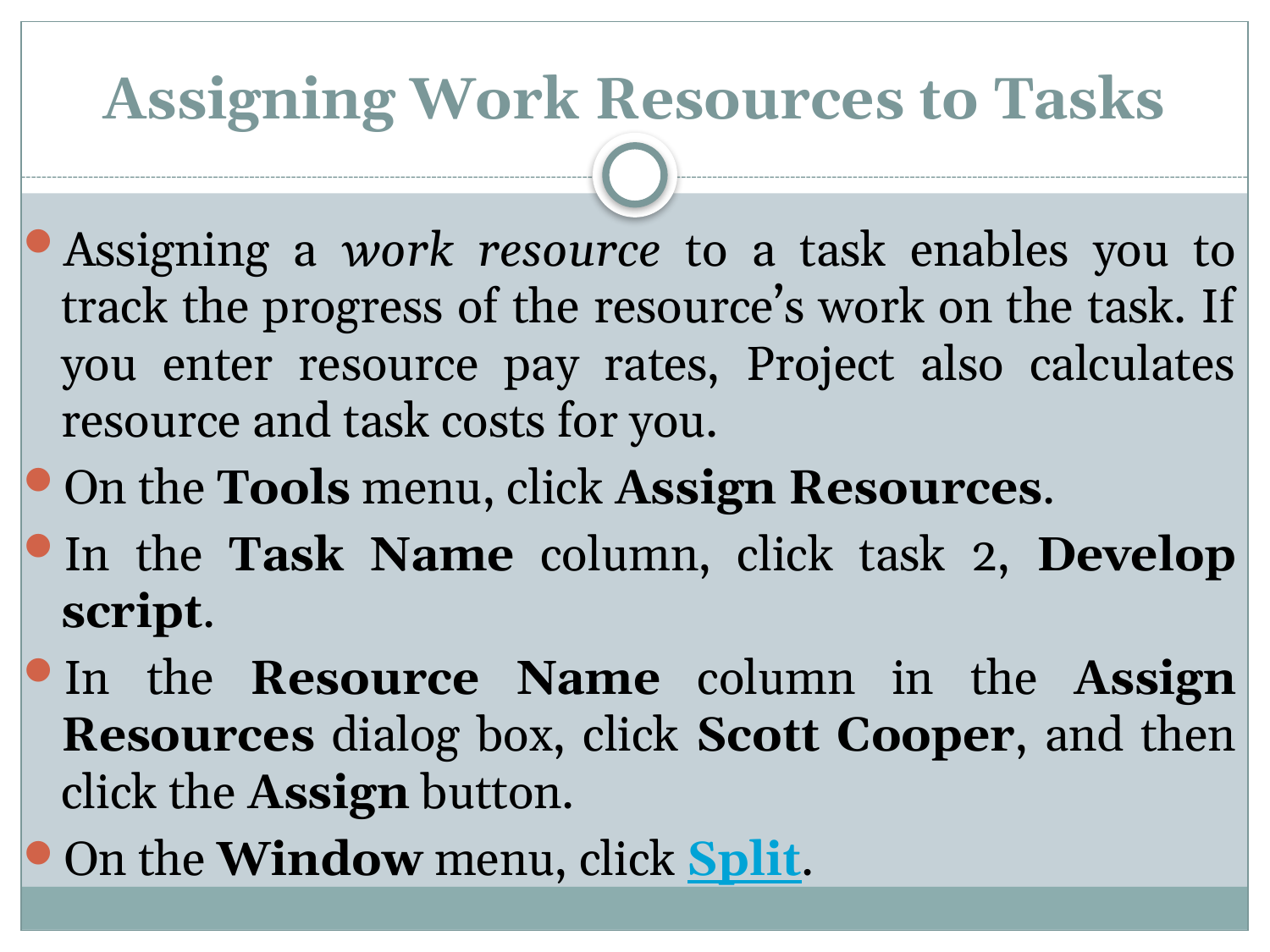

# Assigning Work Resources to Tasks
Assigning a work resource to a task enables you to track the progress of the resource’s work on the task. If you enter resource pay rates, Project also calculates resource and task costs for you.
On the Tools menu, click Assign Resources.
In the Task Name column, click task 2, Develop script.
In the Resource Name column in the Assign Resources dialog box, click Scott Cooper, and then click the Assign button.
On the Window menu, click Split.